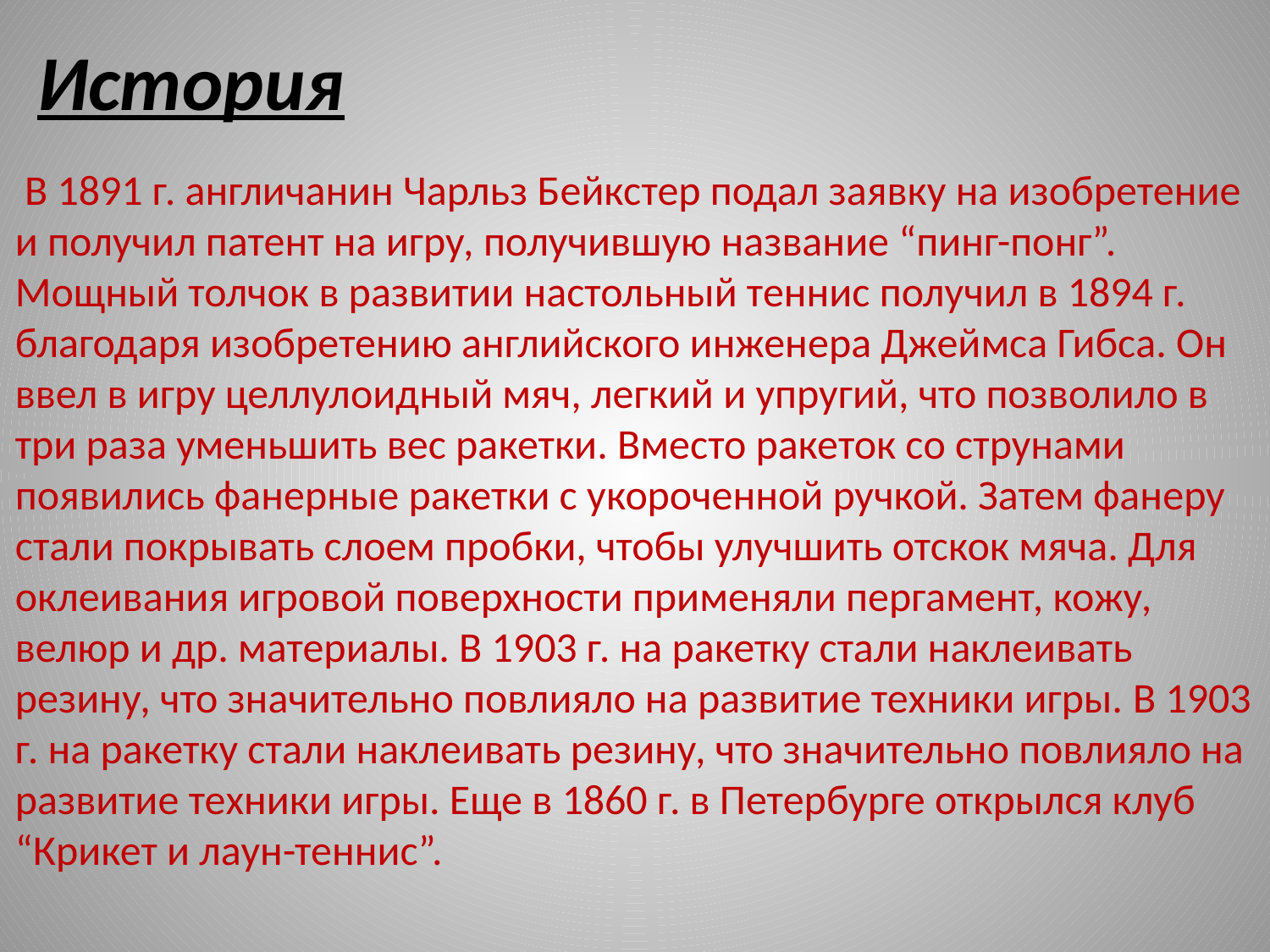

# История
      В 1891 г. англичанин Чарльз Бейкстер подал заявку на изобретение и получил патент на игру, получившую название “пинг-понг”.
Мощный толчок в развитии настольный теннис получил в 1894 г. благодаря изобретению английского инженера Джеймса Гибса. Он ввел в игру целлулоидный мяч, легкий и упругий, что позволило в три раза уменьшить вес ракетки. Вместо ракеток со струнами появились фанерные ракетки с укороченной ручкой. Затем фанеру стали покрывать слоем пробки, чтобы улучшить отскок мяча. Для оклеивания игровой поверхности применяли пергамент, кожу, велюр и др. материалы. В 1903 г. на ракетку стали наклеивать резину, что значительно повлияло на развитие техники игры. В 1903 г. на ракетку стали наклеивать резину, что значительно повлияло на развитие техники игры. Еще в 1860 г. в Петербурге открылся клуб “Крикет и лаун-теннис”.